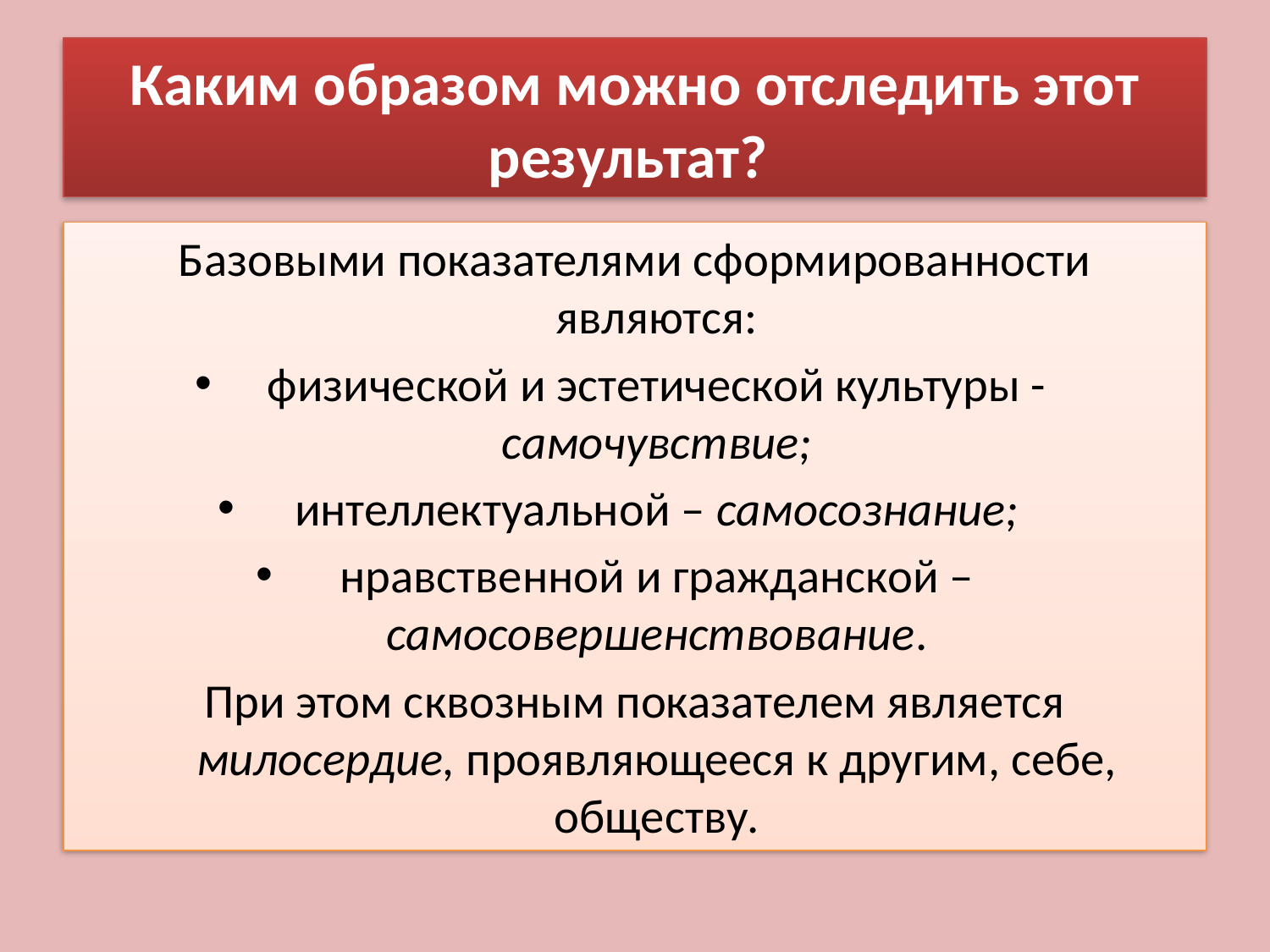

# Каким образом можно отследить этот результат?
Базовыми показателями сформированности являются:
физической и эстетической культуры -самочувствие;
интеллектуальной – самосознание;
нравственной и гражданской – самосовершенствование.
При этом сквозным показателем является милосердие, проявляющееся к другим, себе, обществу.